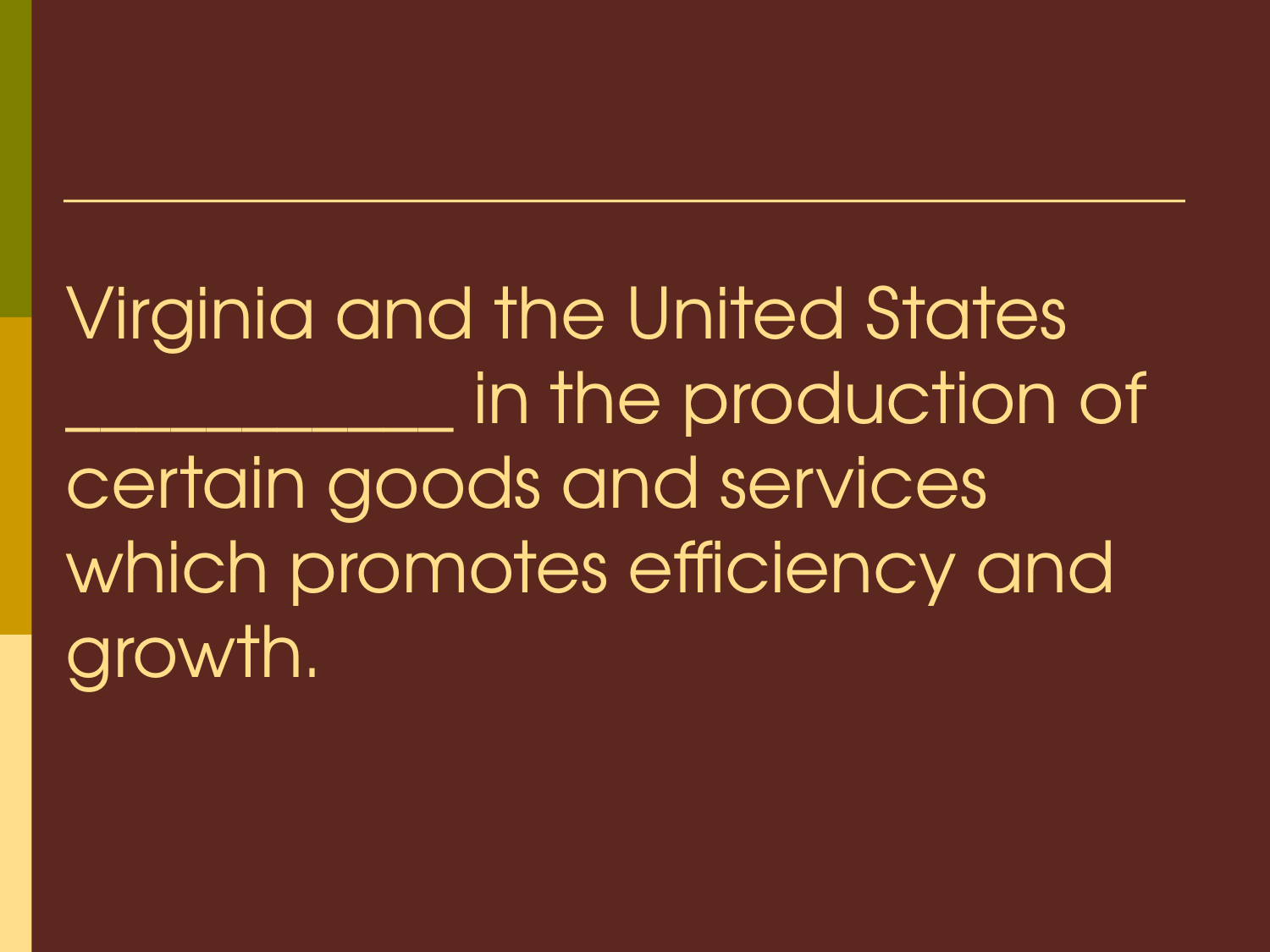

# Virginia and the United States ___________ in the production of certain goods and services which promotes efficiency and growth.